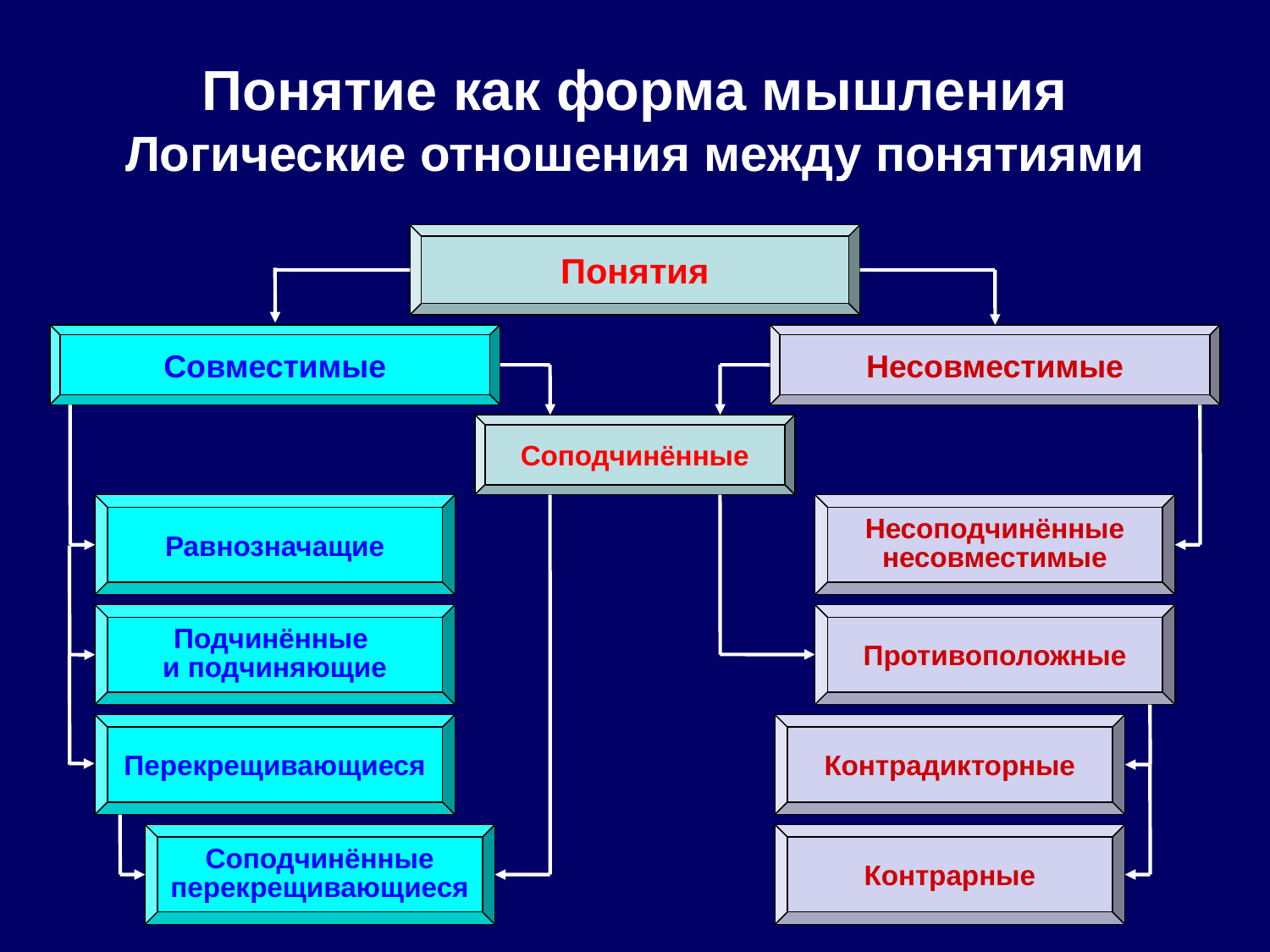

Понятие как форма мышления Логические отношения между понятиями
Понятия

Совместимые
Несовместимые

Соподчинённые
Равнозначащие
Несоподчинённые несовместимые

Подчинённые
и подчиняющие
Противоположные

Перекрещивающиеся
Контрадикторные

Соподчинённые перекрещивающиеся
Контрарные